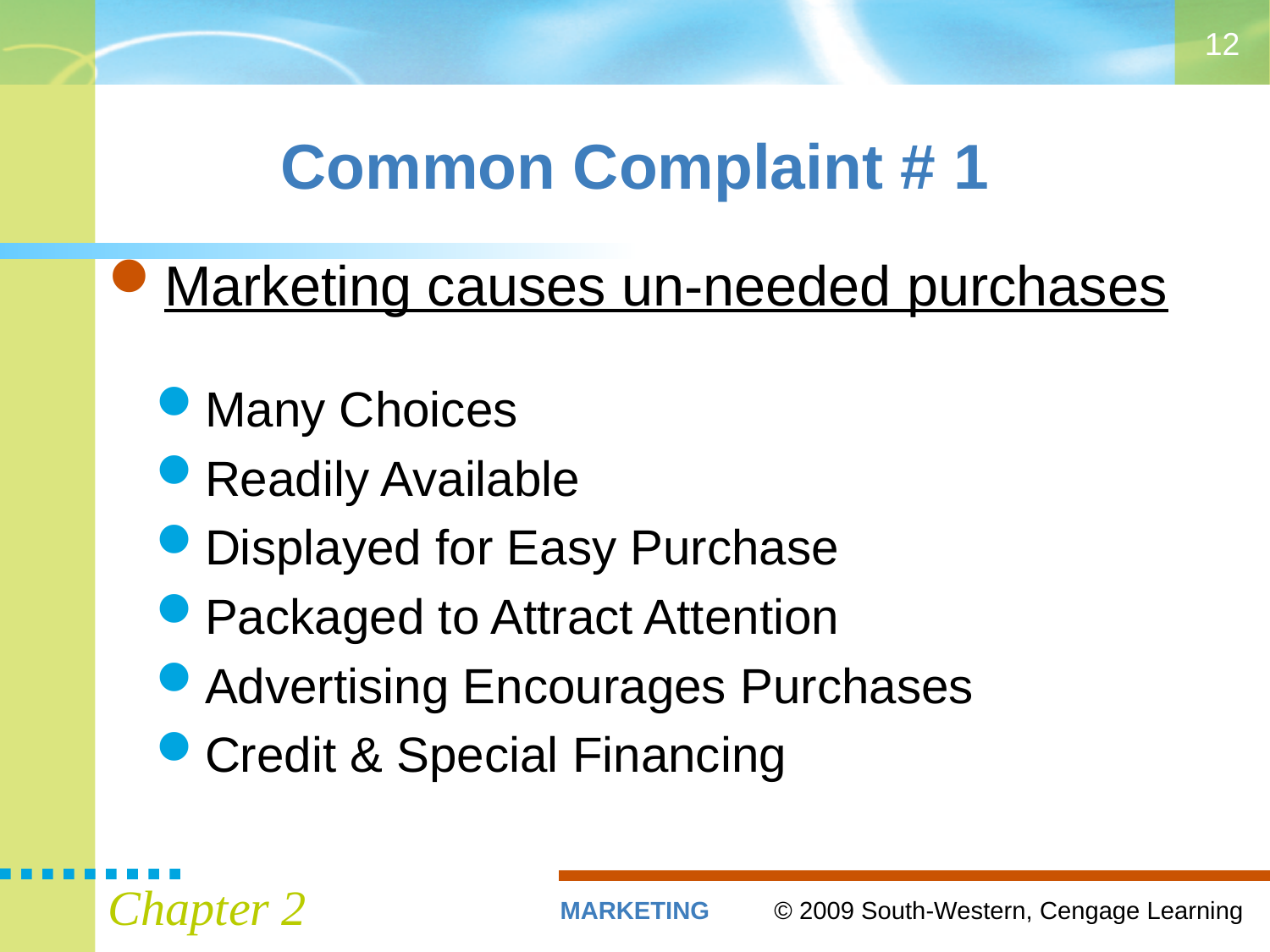

12
# Common Complaint # 1
Marketing causes un-needed purchases

Many Choices
Readily Available
Displayed for Easy Purchase
Packaged to Attract Attention
Advertising Encourages Purchases
Credit & Special Financing
Chapter 2